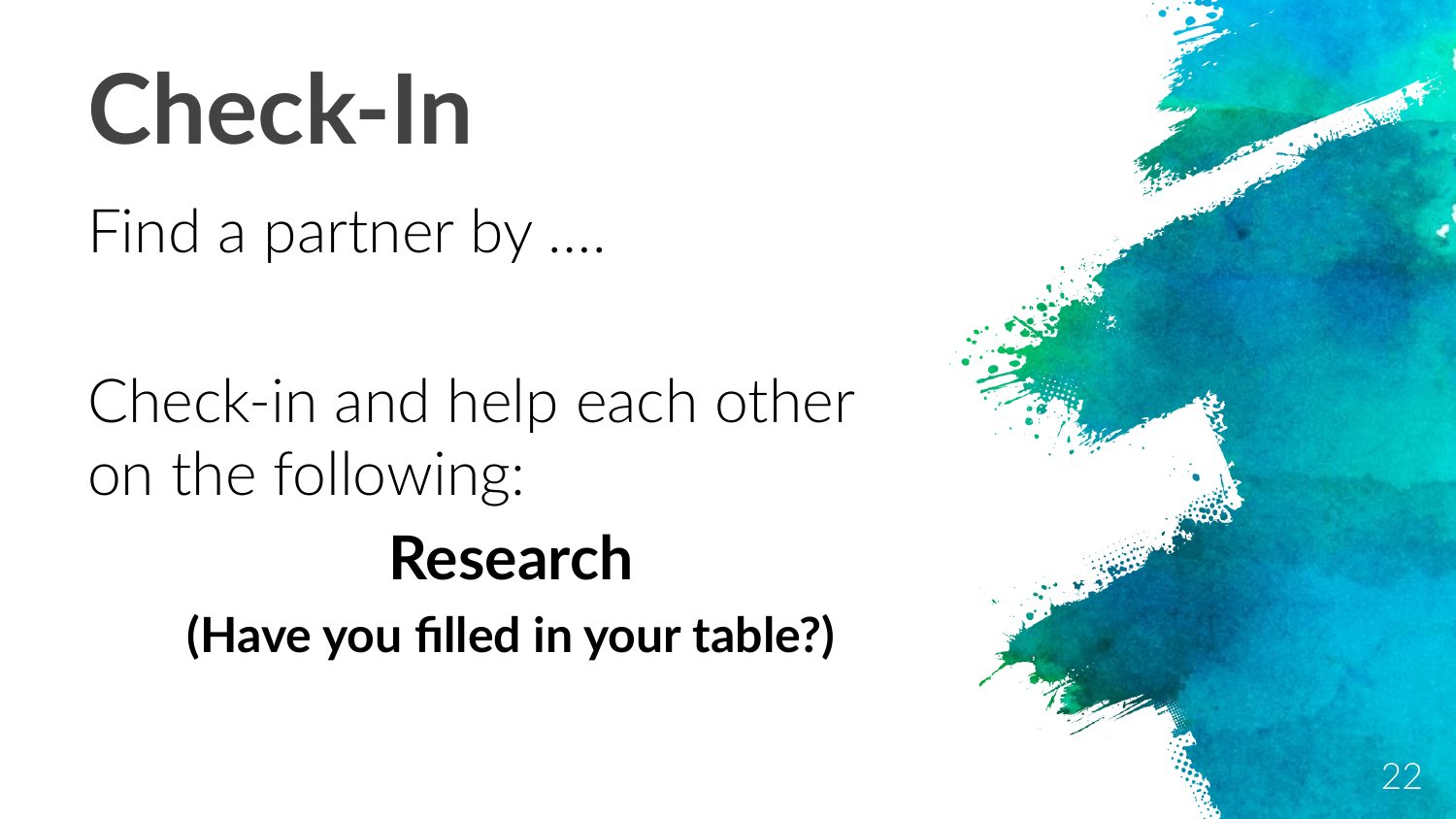

# Check-In
Find a partner by ….

Check-in and help each other on the following:
Research
(Have you filled in your table?)
22